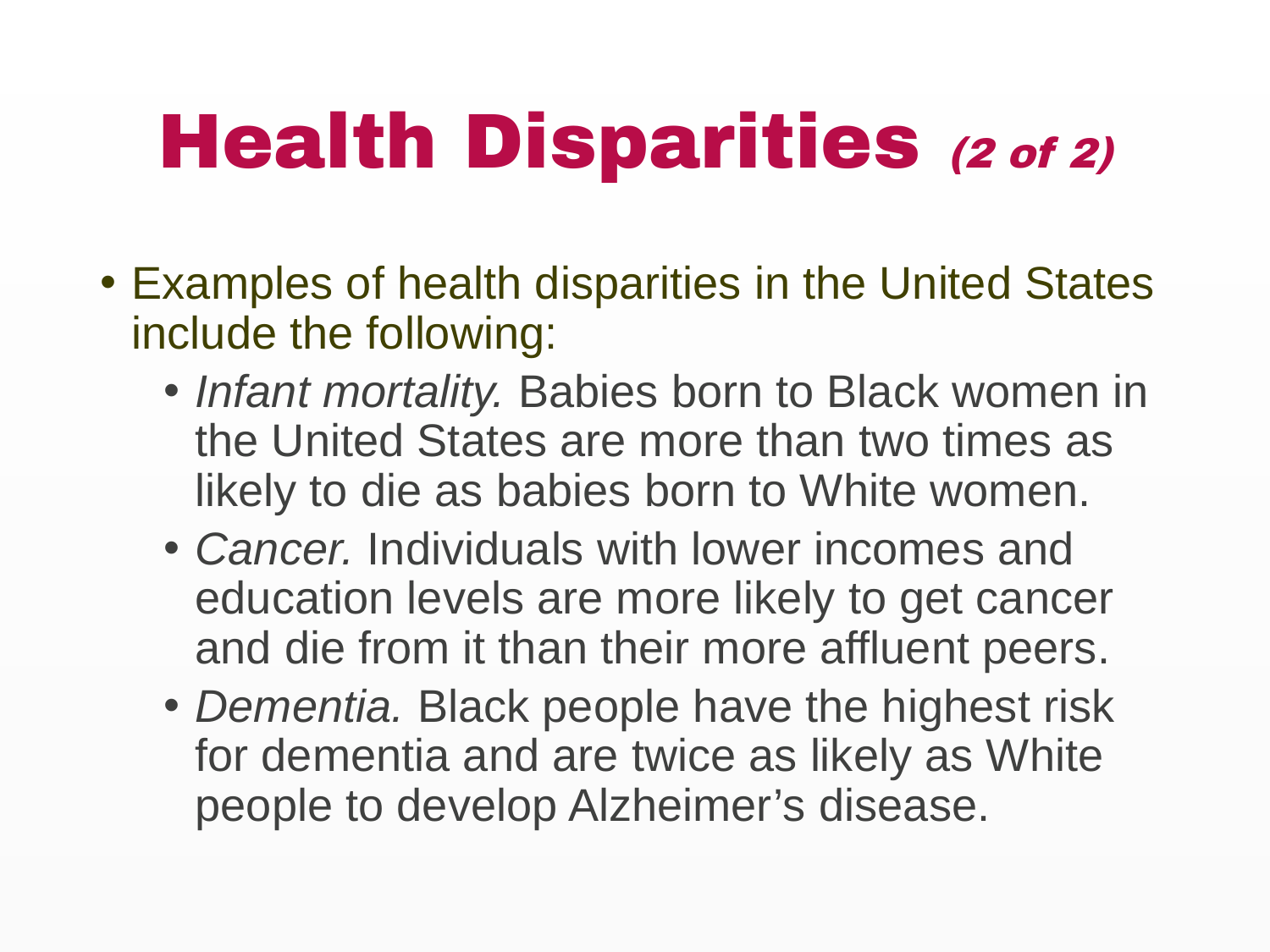

# Health Disparities (2 of 2)
Examples of health disparities in the United States include the following:
Infant mortality. Babies born to Black women in the United States are more than two times as likely to die as babies born to White women.
Cancer. Individuals with lower incomes and education levels are more likely to get cancer and die from it than their more affluent peers.
Dementia. Black people have the highest risk for dementia and are twice as likely as White people to develop Alzheimer’s disease.